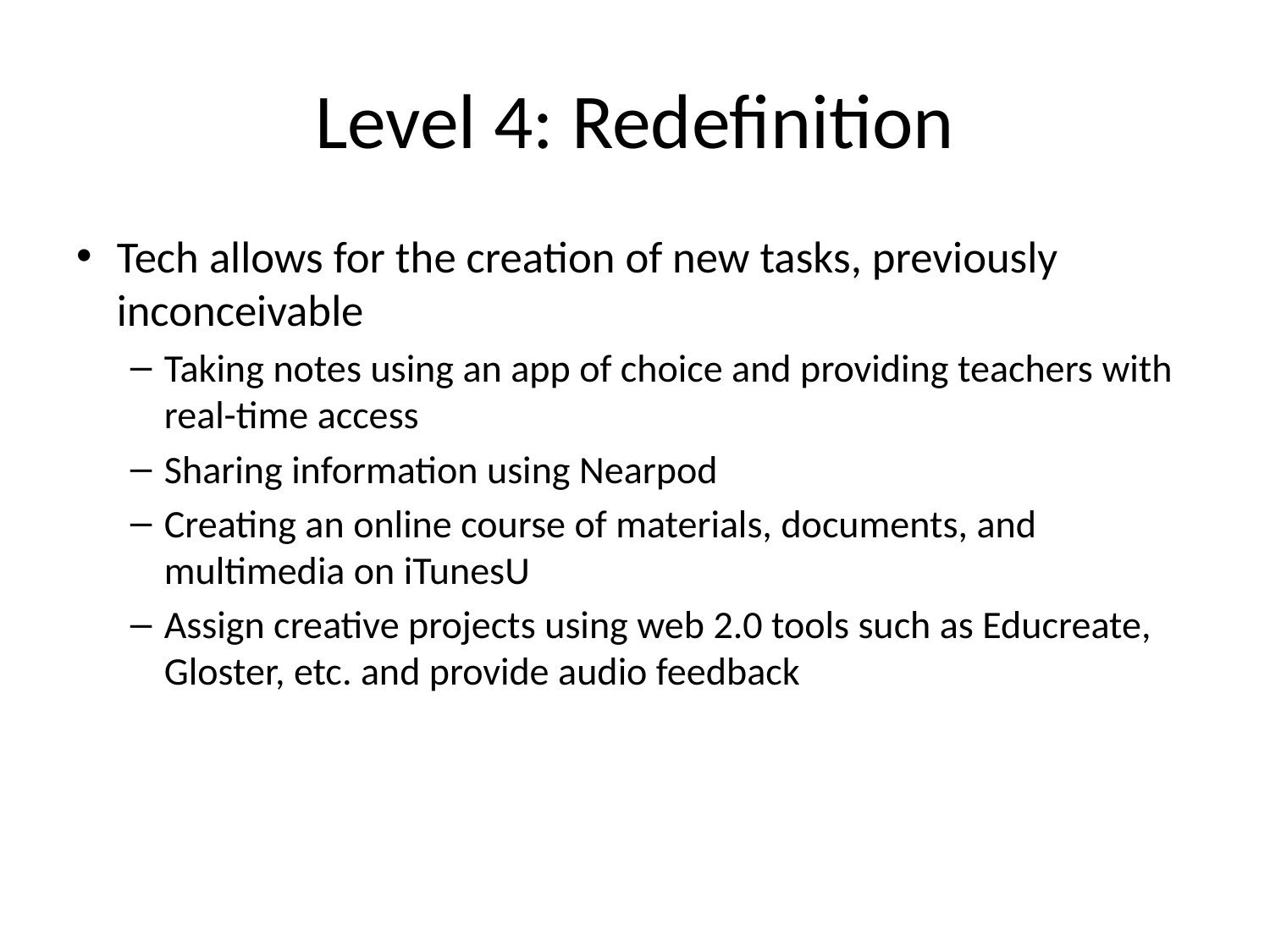

# Level 4: Redefinition
Tech allows for the creation of new tasks, previously inconceivable
Taking notes using an app of choice and providing teachers with real-time access
Sharing information using Nearpod
Creating an online course of materials, documents, and multimedia on iTunesU
Assign creative projects using web 2.0 tools such as Educreate, Gloster, etc. and provide audio feedback